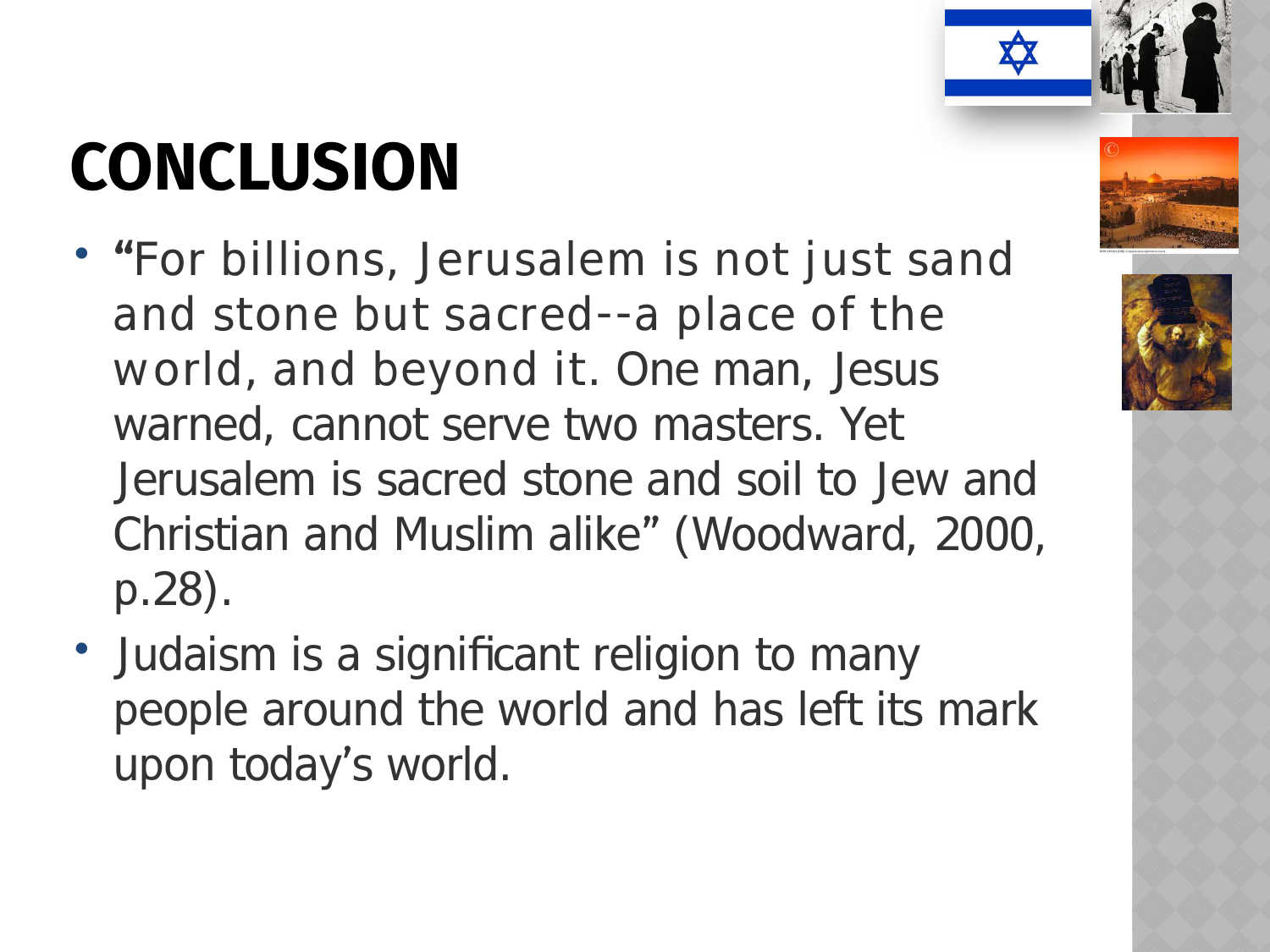

# Conclusion
“For billions, Jerusalem is not just sand and stone but sacred--a place of the world, and beyond it. One man, Jesus warned, cannot serve two masters. Yet Jerusalem is sacred stone and soil to Jew and Christian and Muslim alike” (Woodward, 2000, p.28).
Judaism is a significant religion to many people around the world and has left its mark upon today’s world.